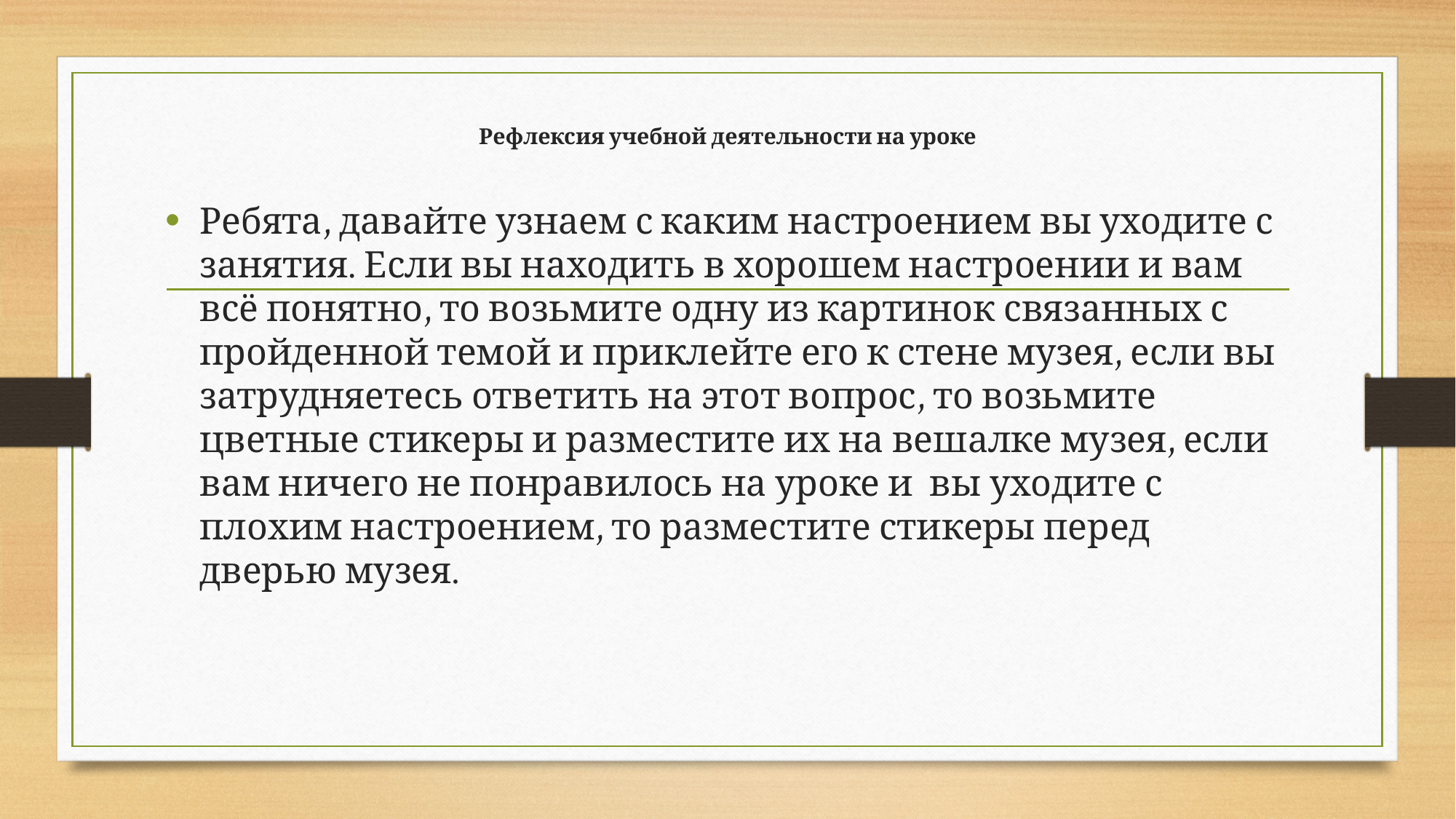

# Рефлексия учебной деятельности на уроке
Ребята, давайте узнаем с каким настроением вы уходите с занятия. Если вы находить в хорошем настроении и вам всё понятно, то возьмите одну из картинок связанных с пройденной темой и приклейте его к стене музея, если вы затрудняетесь ответить на этот вопрос, то возьмите цветные стикеры и разместите их на вешалке музея, если вам ничего не понравилось на уроке и  вы уходите с плохим настроением, то разместите стикеры перед дверью музея.